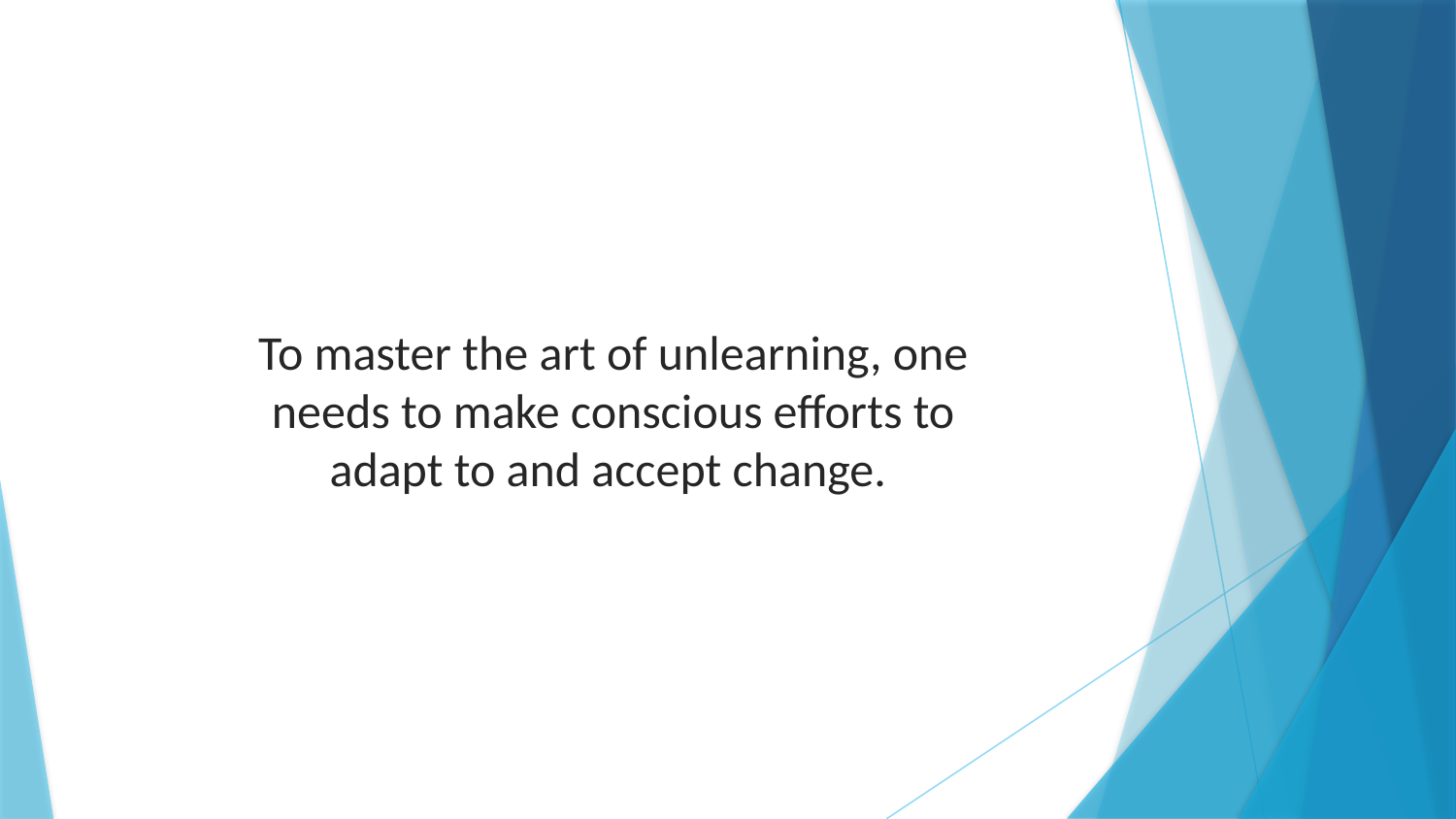

To master the art of unlearning, one needs to make conscious efforts to adapt to and accept change.